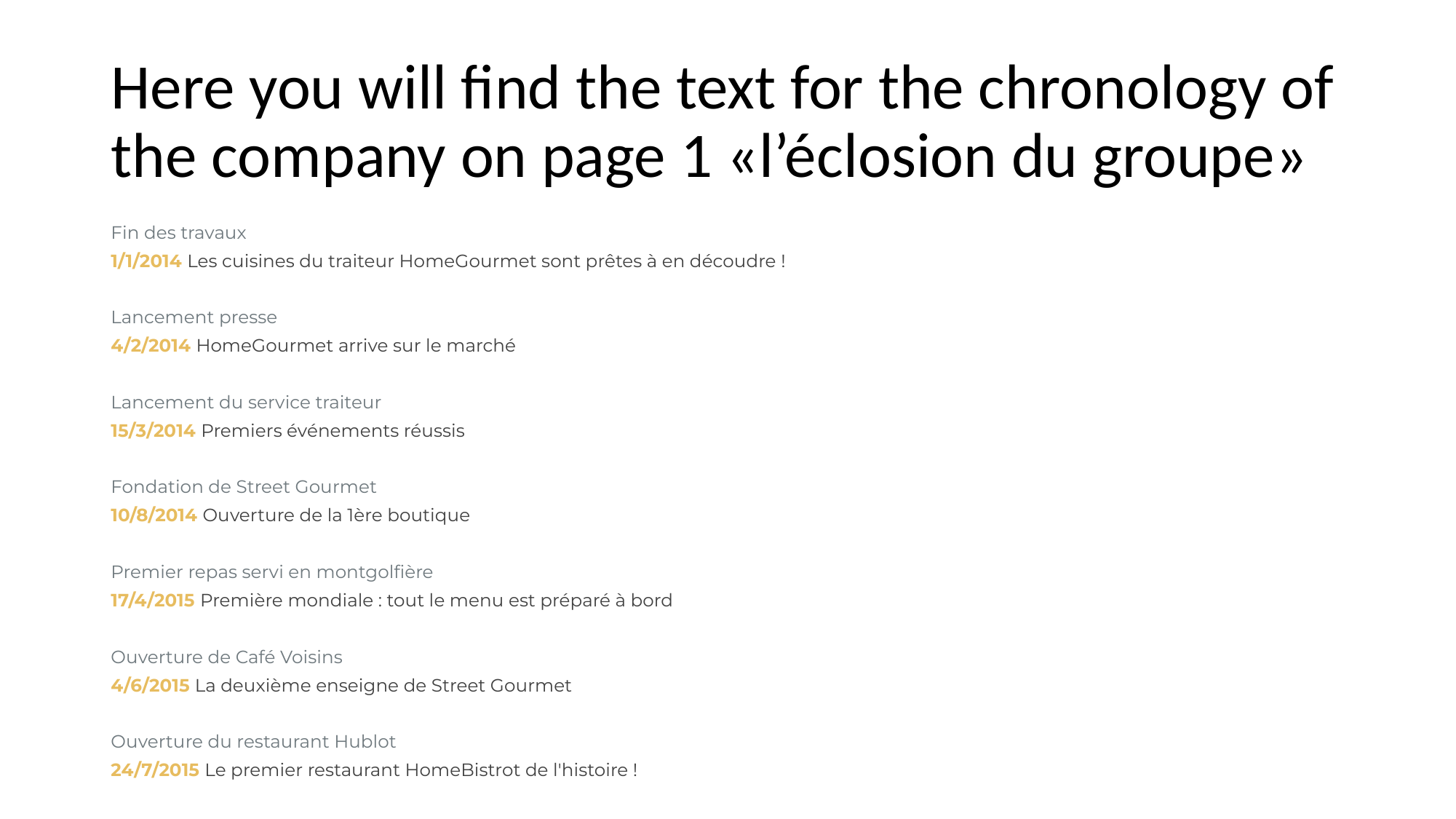

# Here you will find the text for the chronology of the company on page 1 «l’éclosion du groupe»
Fin des travaux
1/1/2014 Les cuisines du traiteur HomeGourmet sont prêtes à en découdre !

Lancement presse
4/2/2014 HomeGourmet arrive sur le marché

Lancement du service traiteur
15/3/2014 Premiers événements réussis

Fondation de Street Gourmet
10/8/2014 Ouverture de la 1ère boutique

Premier repas servi en montgolfière
17/4/2015 Première mondiale : tout le menu est préparé à bord

Ouverture de Café Voisins
4/6/2015 La deuxième enseigne de Street Gourmet

Ouverture du restaurant Hublot
24/7/2015 Le premier restaurant HomeBistrot de l'histoire !